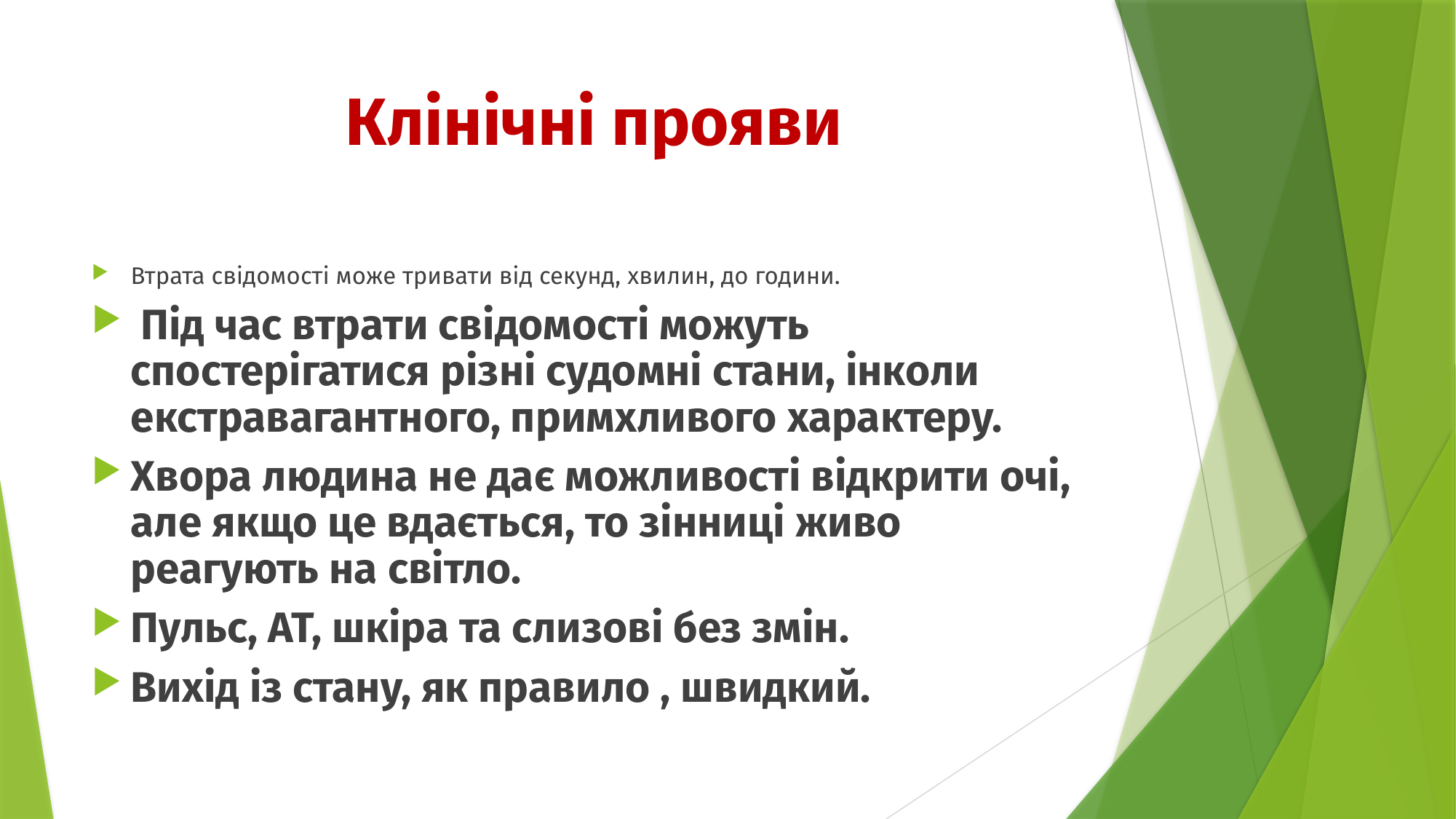

# Клінічні прояви
Втрата свідомості може тривати від секунд, хвилин, до години.
 Під час втрати свідомості можуть спостерігатися різні судомні стани, інколи екстравагантного, примхливого характеру.
Хвора людина не дає можливості відкрити очі, але якщо це вдається, то зінниці живо реагують на світло.
Пульс, АТ, шкіра та слизові без змін.
Вихід із стану, як правило , швидкий.